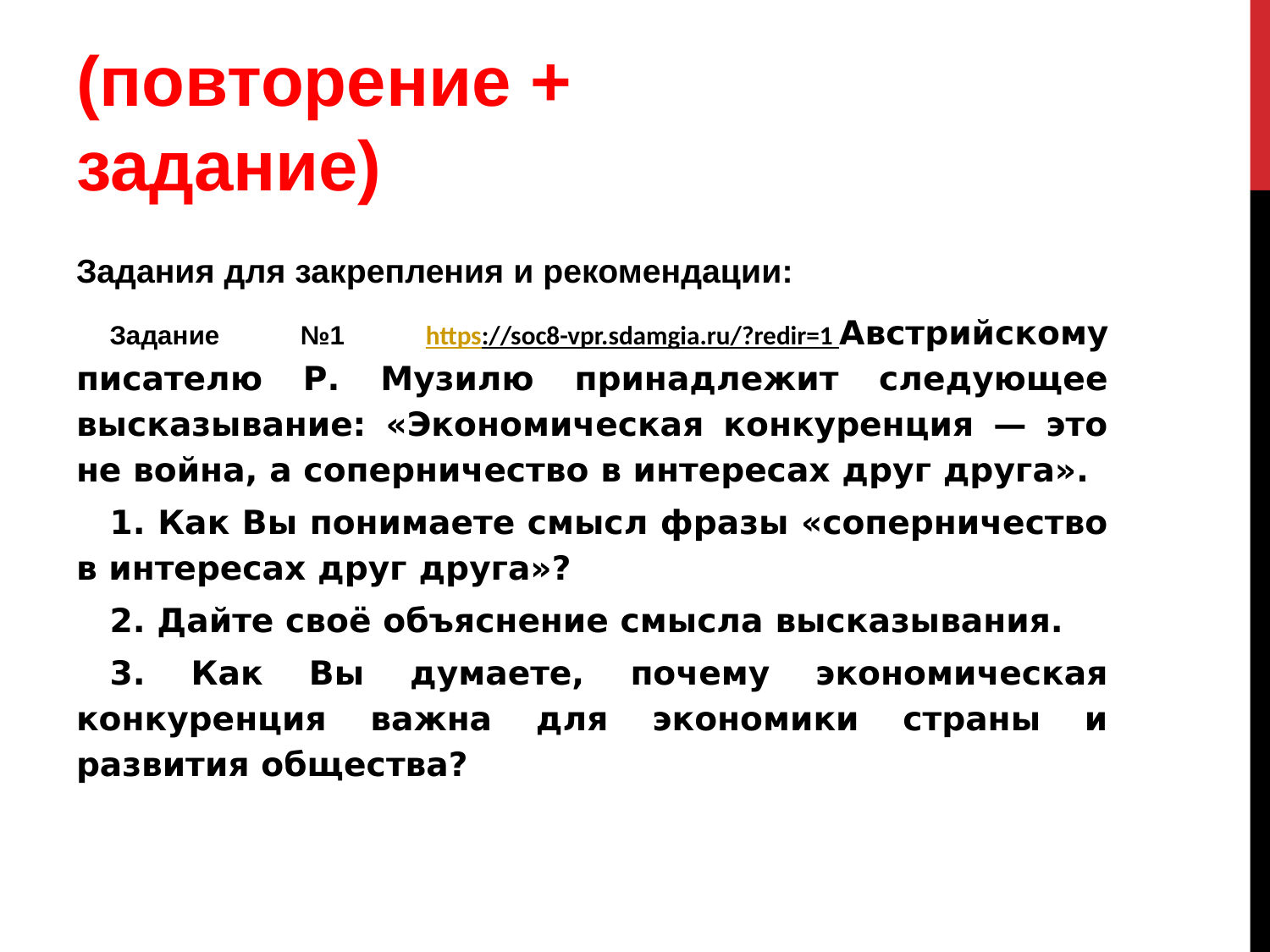

# (повторение + задание)
Задания для закрепления и рекомендации:
Задание №1 https://soc8-vpr.sdamgia.ru/?redir=1 Австрийскому писателю Р. Музилю принадлежит следующее высказывание: «Экономическая конкуренция — это не война, а соперничество в интересах друг друга».
1. Как Вы понимаете смысл фразы «соперничество в интересах друг друга»?
2. Дайте своё объяснение смысла высказывания.
3. Как Вы думаете, почему экономическая конкуренция важна для экономики страны и развития общества?